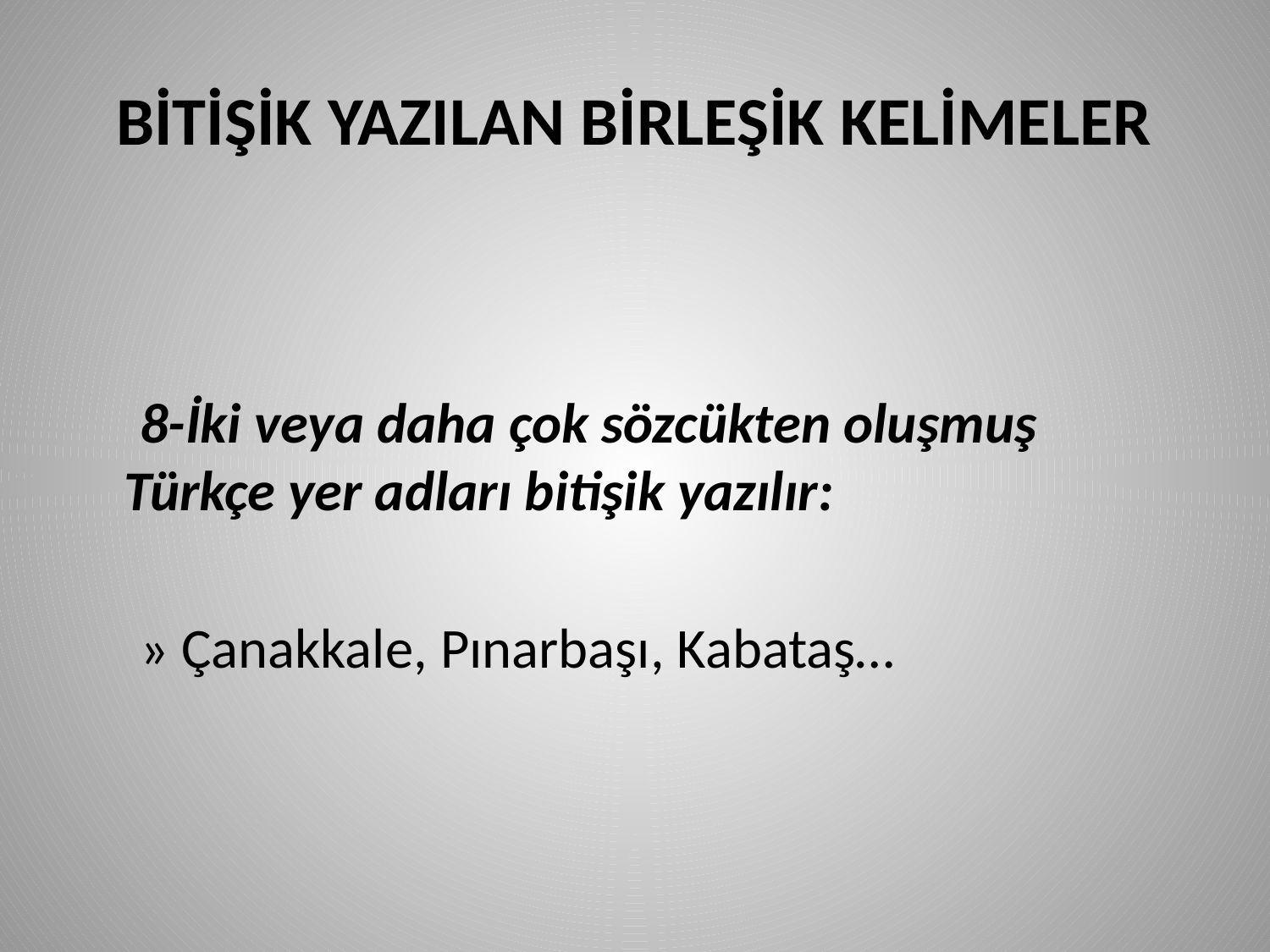

# BİTİŞİK YAZILAN BİRLEŞİK KELİMELER

     8-İki veya daha çok sözcükten oluşmuş Türkçe yer adları bitişik yazılır:

     » Çanakkale, Pınarbaşı, Kabataş…